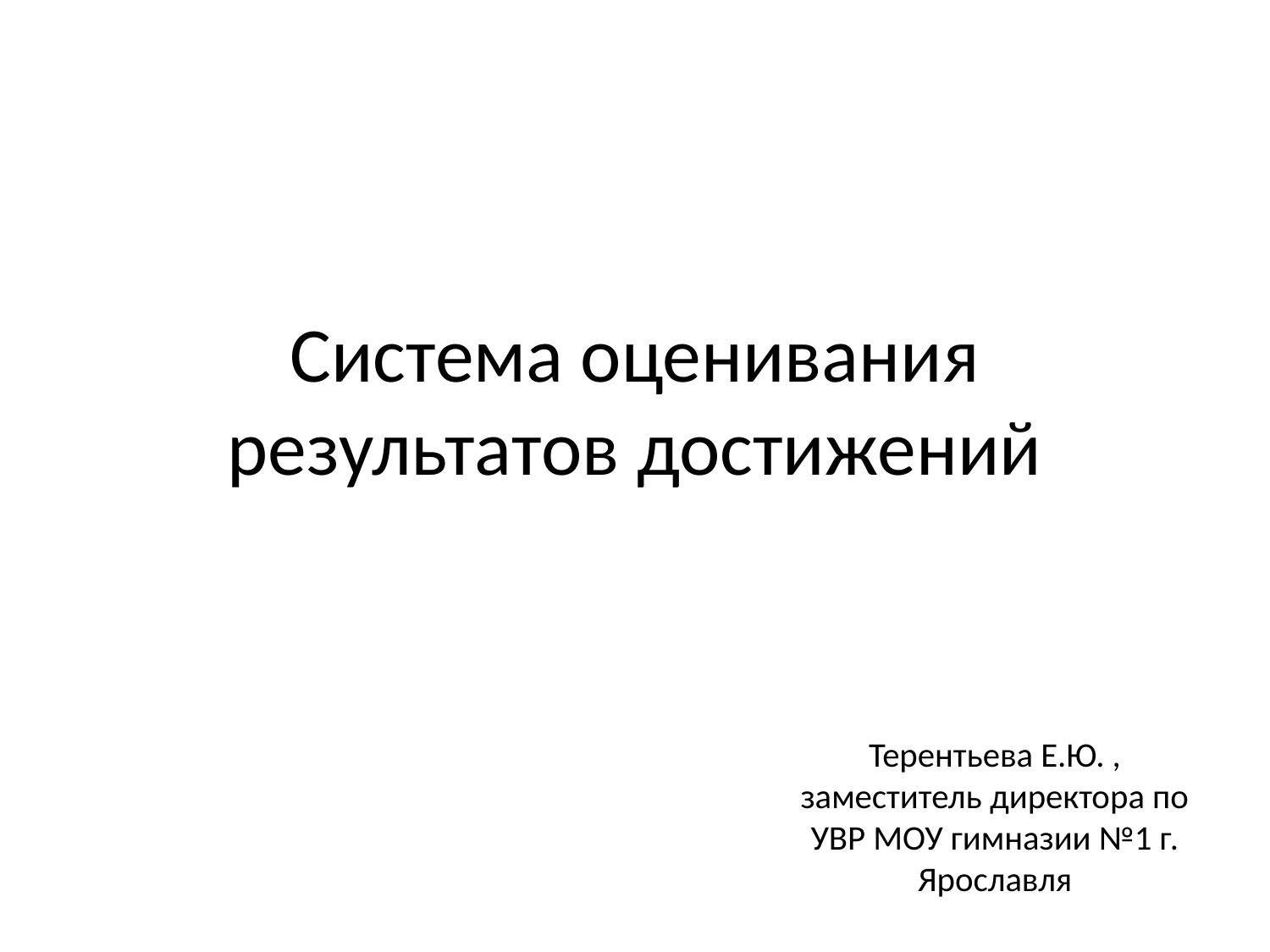

# Система оценивания результатов достижений
Терентьева Е.Ю. , заместитель директора по УВР МОУ гимназии №1 г. Ярославля